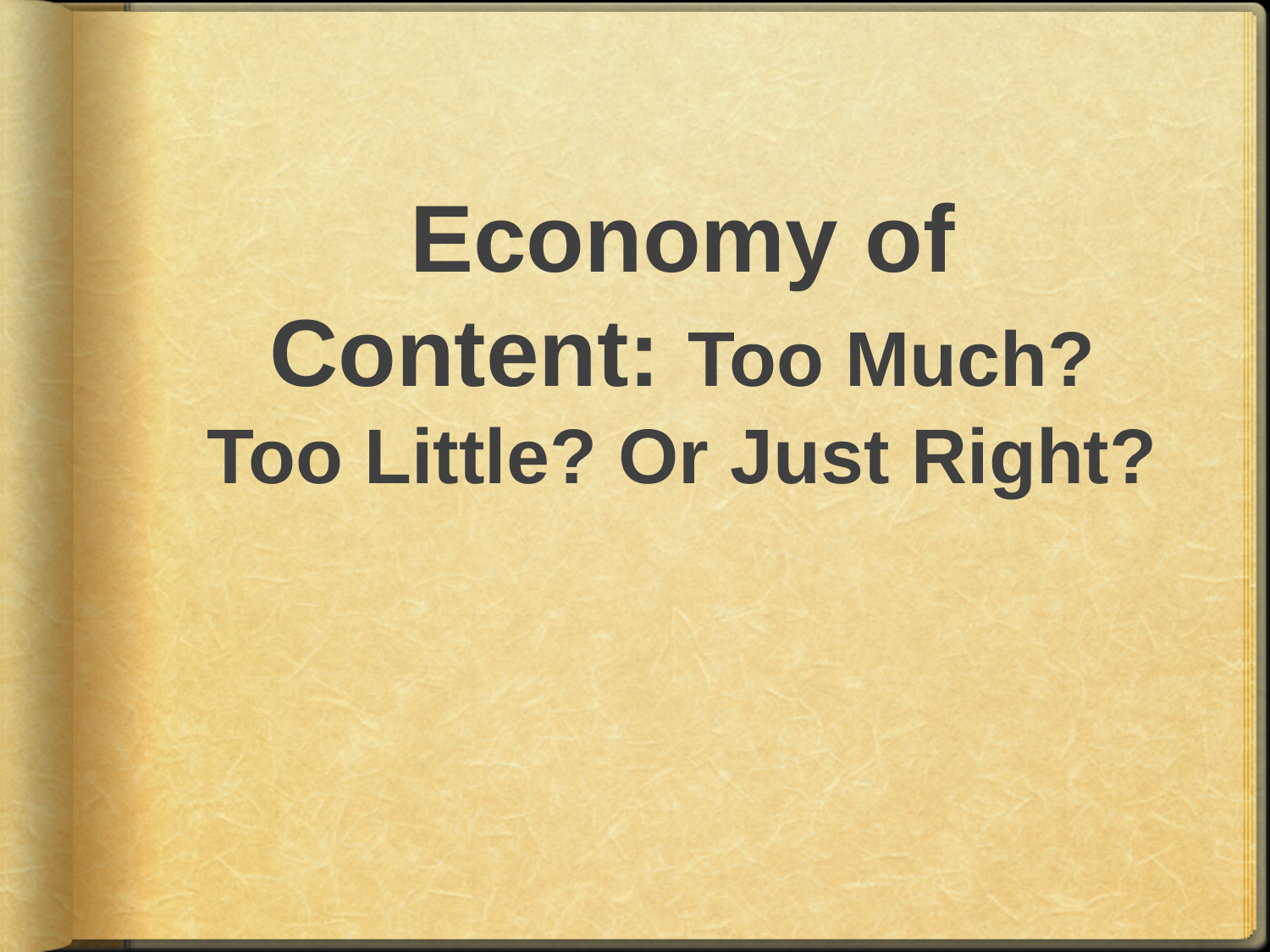

# Economy of Content: Too Much? Too Little? Or Just Right?